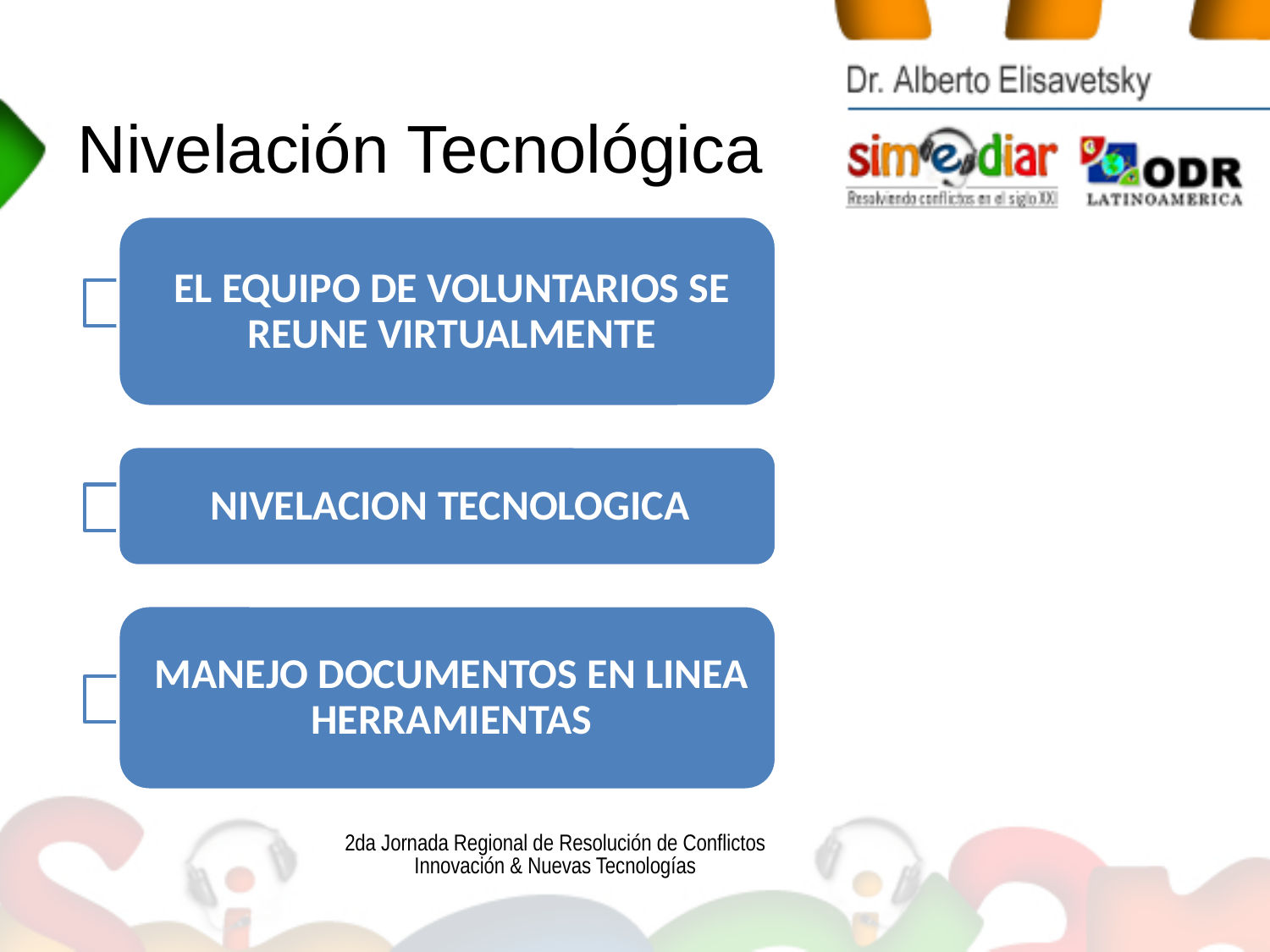

# Nivelación Tecnológica
EL EQUIPO DE VOLUNTARIOS SE REUNE VIRTUALMENTE
NIVELACION TECNOLOGICA
MANEJO DOCUMENTOS EN LINEA  HERRAMIENTAS